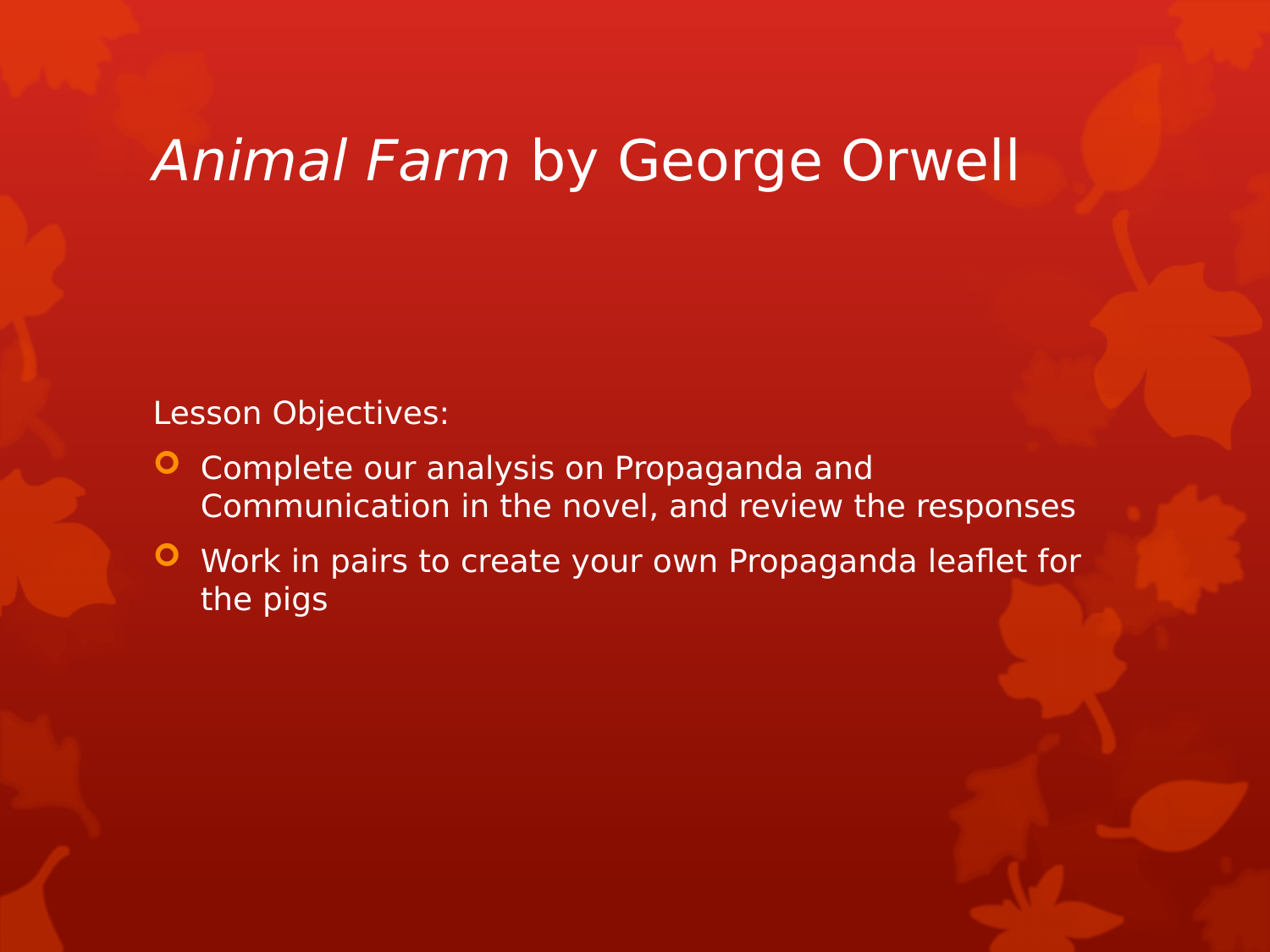

# Animal Farm by George Orwell
Lesson Objectives:
Complete our analysis on Propaganda and Communication in the novel, and review the responses
Work in pairs to create your own Propaganda leaflet for the pigs